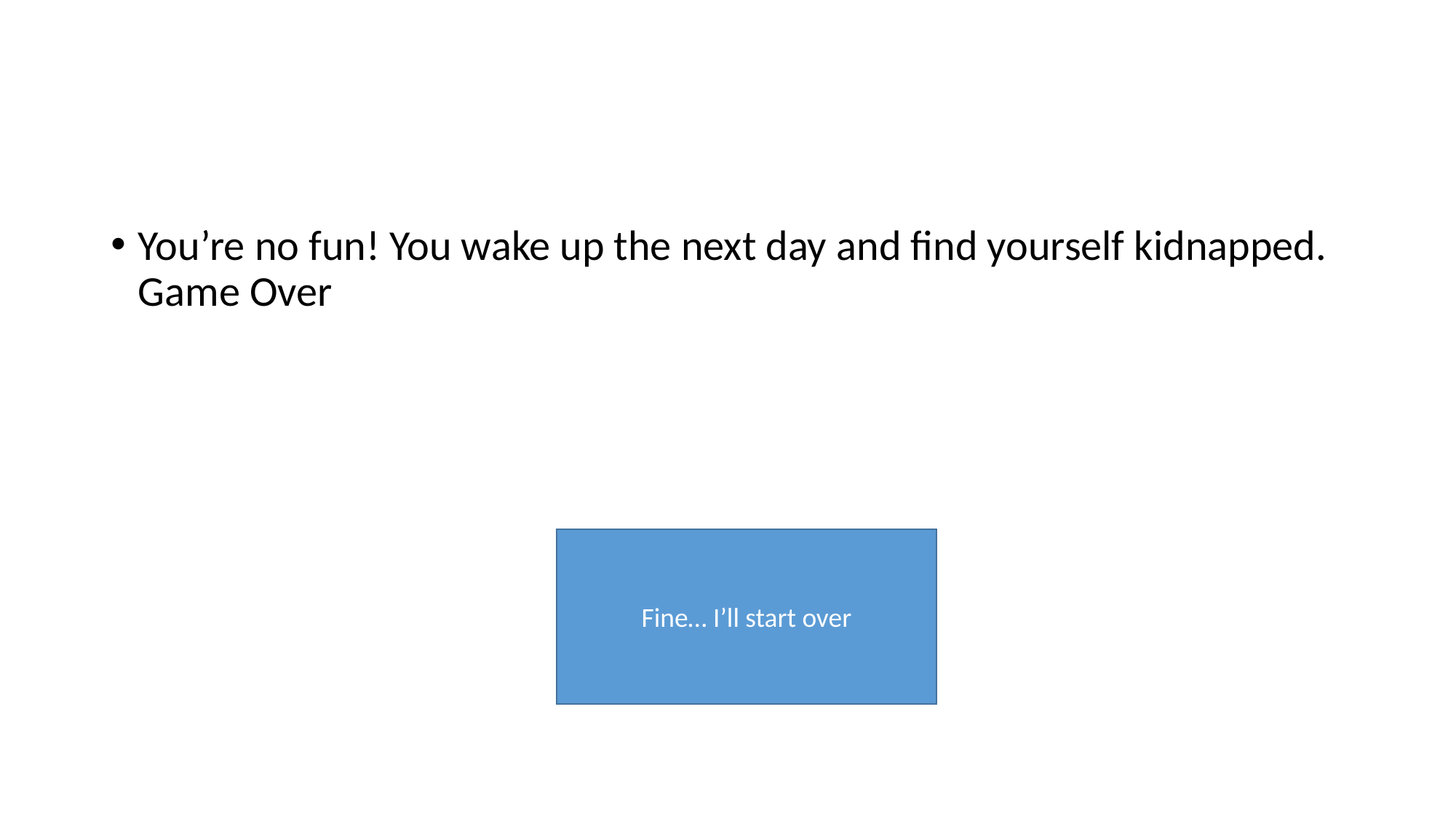

#
You’re no fun! You wake up the next day and find yourself kidnapped. Game Over
Fine… I’ll start over